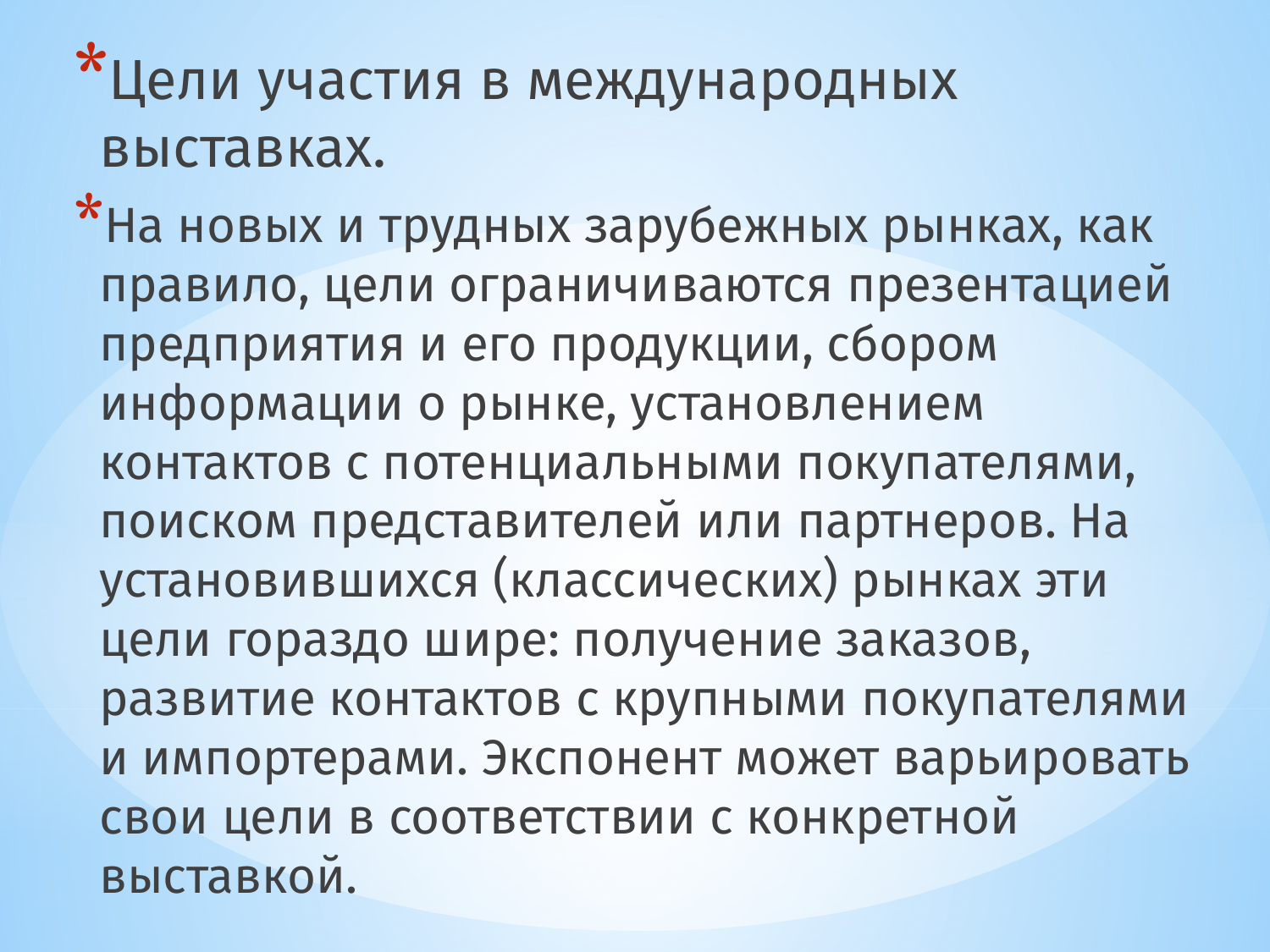

Цели участия в международных выставках.
На новых и трудных зарубежных рынках, как правило, цели ограничиваются презентацией предприятия и его продукции, сбором информации о рынке, установлением контактов с потенциальными покупателями, поиском представителей или партнеров. На установившихся (классических) рынках эти цели гораздо шире: получение заказов, развитие контактов с крупными покупателями и импортерами. Экспонент может варьировать свои цели в соответствии с конкретной выставкой.
#